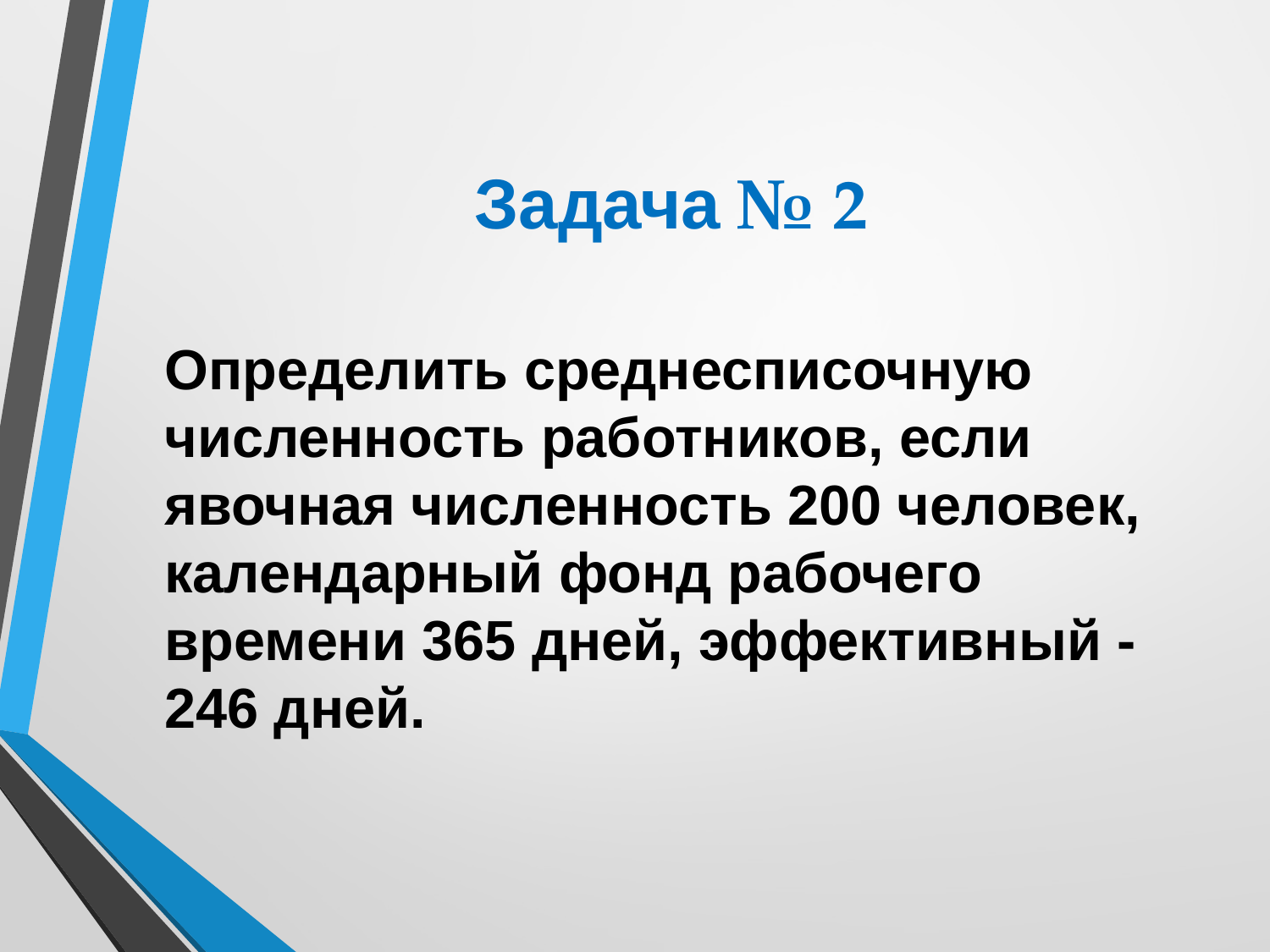

# Задача № 2
Определить среднесписочную численность работников, если явочная численность 200 человек, календарный фонд рабочего времени 365 дней, эффективный - 246 дней.